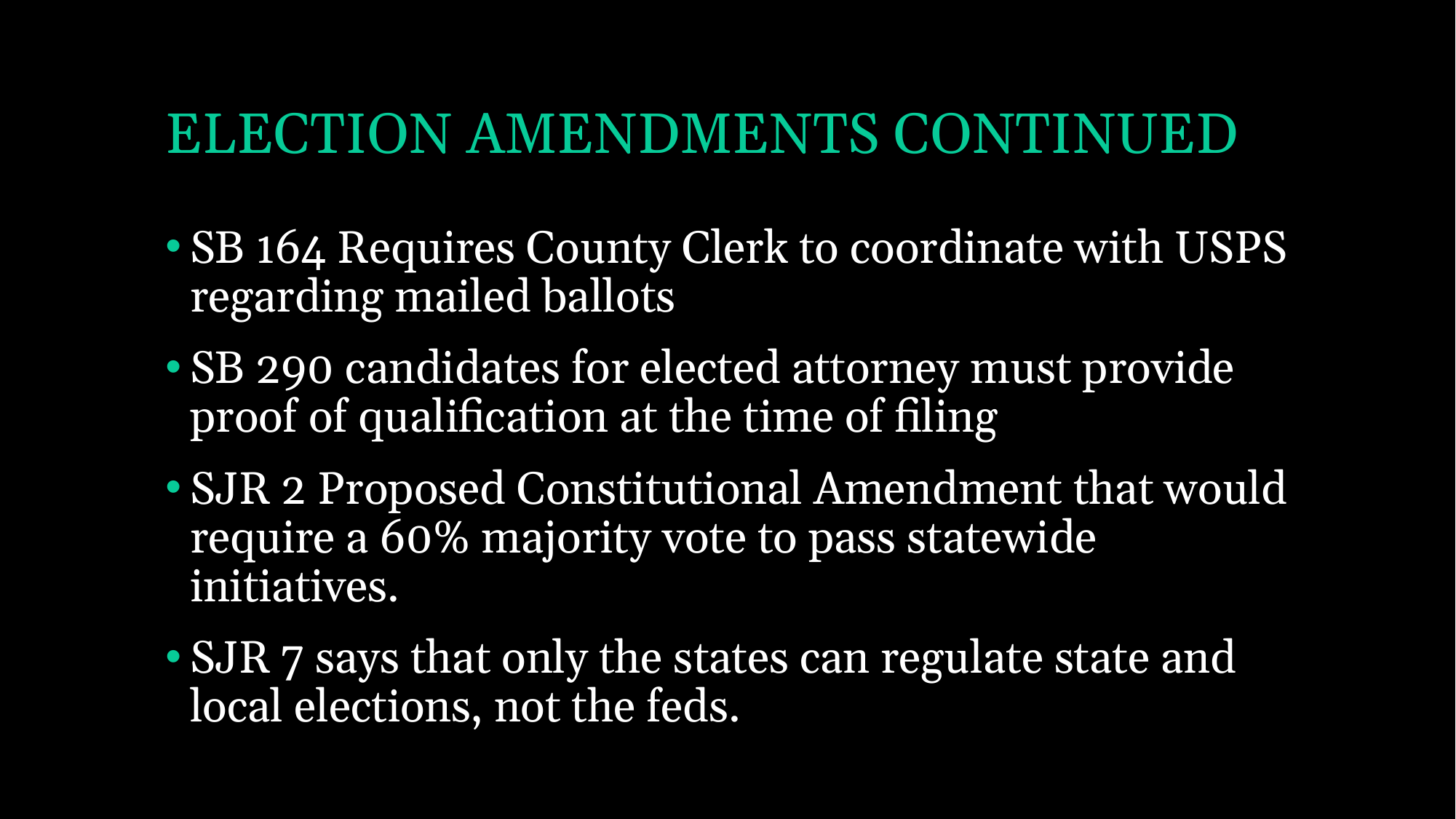

# ELECTION AMENDMENTS CONTINUED
SB 164 Requires County Clerk to coordinate with USPS regarding mailed ballots
SB 290 candidates for elected attorney must provide proof of qualification at the time of filing
SJR 2 Proposed Constitutional Amendment that would require a 60% majority vote to pass statewide initiatives.
SJR 7 says that only the states can regulate state and local elections, not the feds.